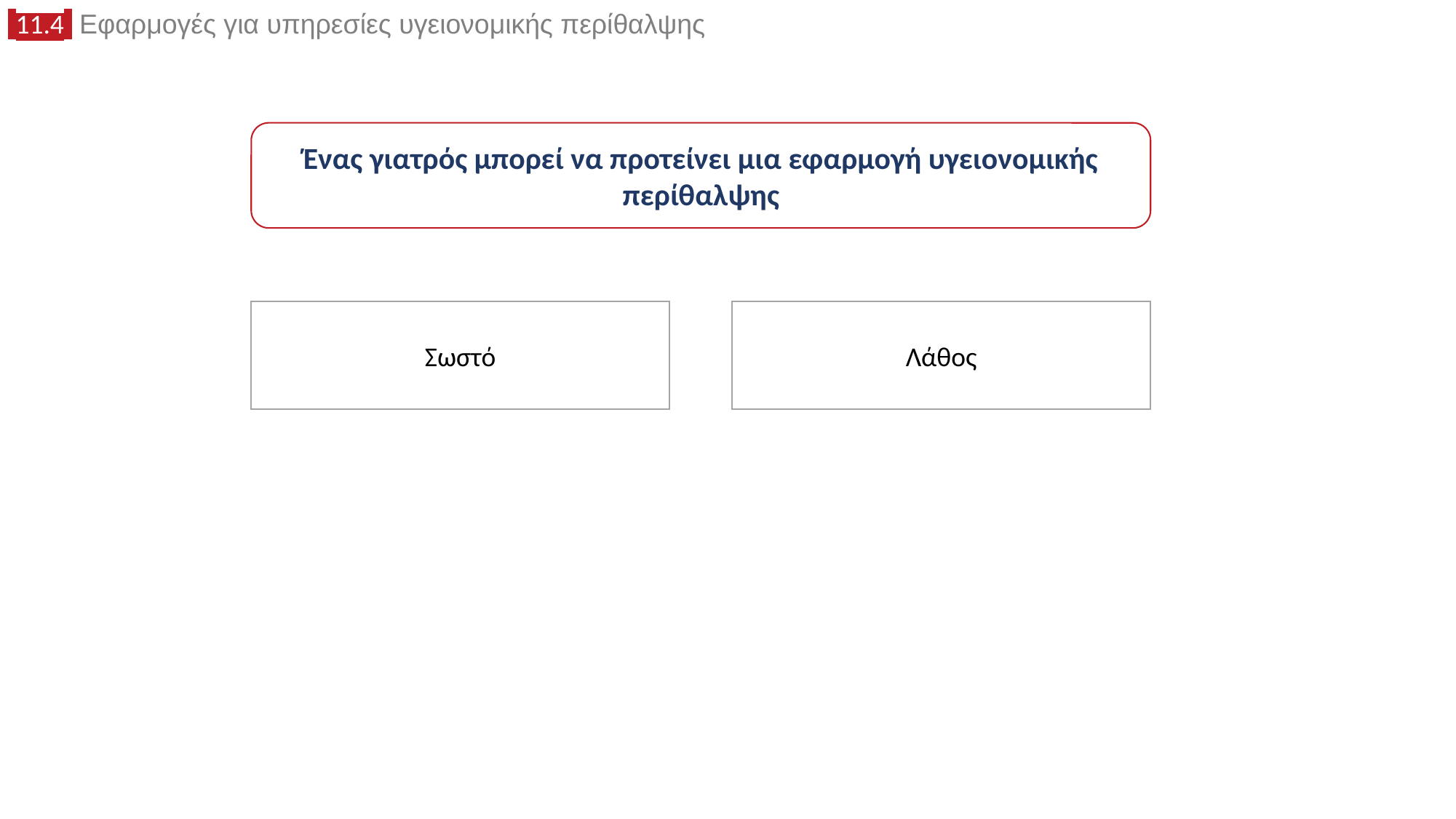

Ένας γιατρός μπορεί να προτείνει μια εφαρμογή υγειονομικής περίθαλψης
Σωστό
Λάθος